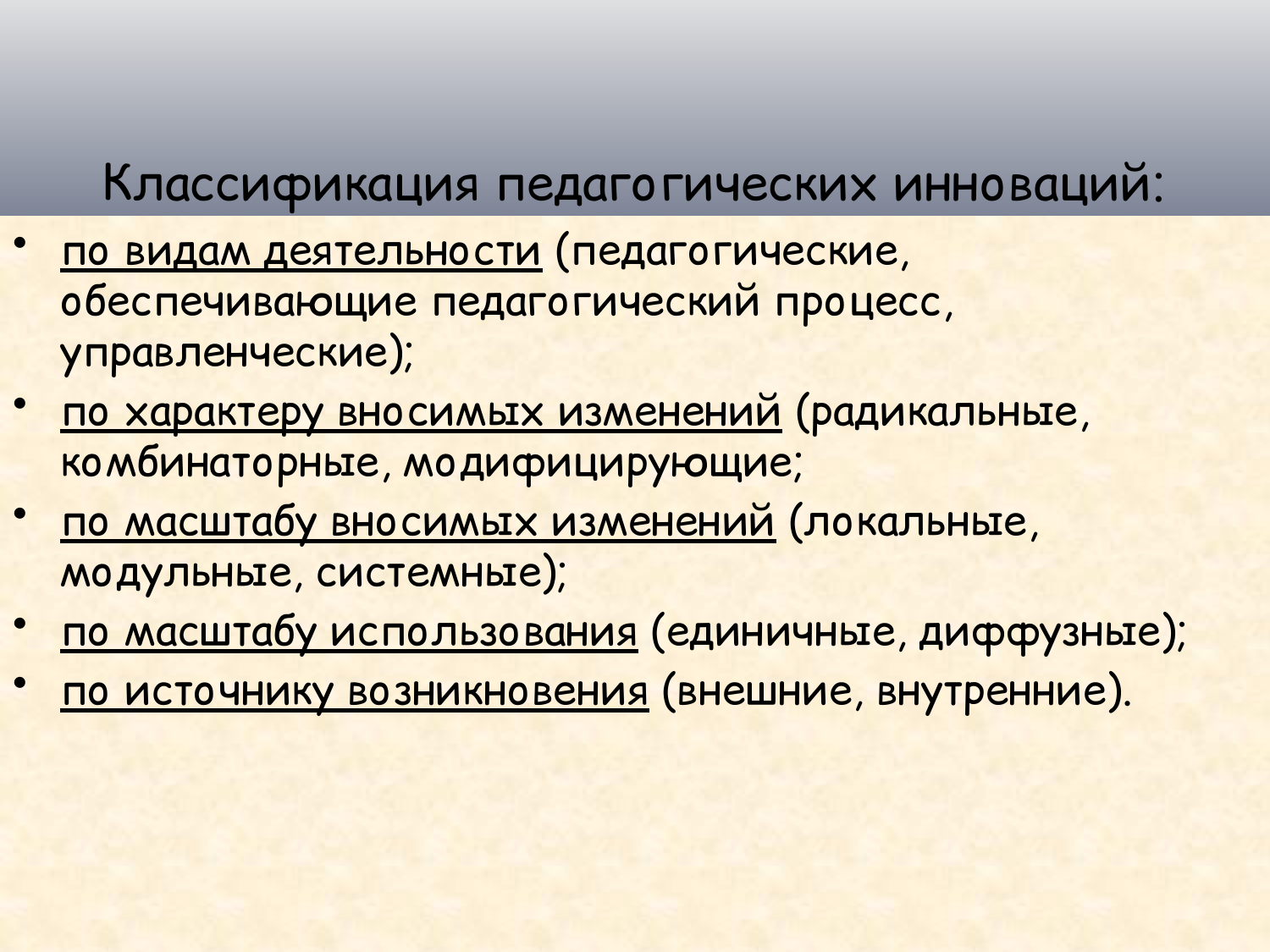

# Классификация педагогических инноваций:
по видам деятельности (педагогические, обеспечивающие педагогический процесс, управленческие);
по характеру вносимых изменений (радикальные, комбинаторные, модифицирующие;
по масштабу вносимых изменений (локальные, модульные, системные);
по масштабу использования (единичные, диффузные);
по источнику возникновения (внешние, внутренние).